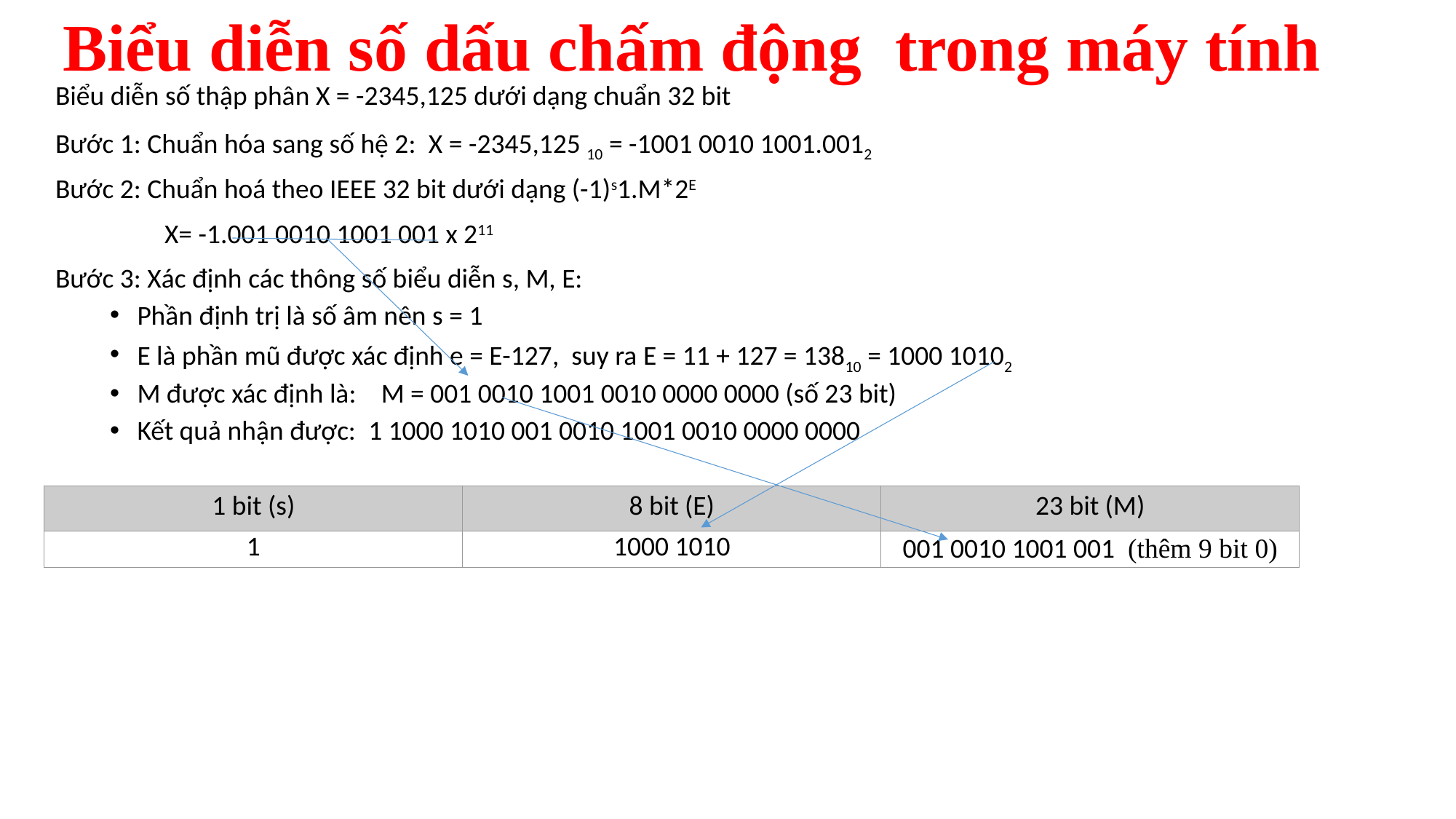

# Biểu diễn số dấu chấm động  trong máy tính
Biểu diễn số thập phân X = -2345,125 dưới dạng chuẩn 32 bit
Bước 1: Chuẩn hóa sang số hệ 2:  X = -2345,125 10 = -1001 0010 1001.0012
Bước 2: Chuẩn hoá theo IEEE 32 bit dưới dạng (-1)s1.M*2E
	X= -1.001 0010 1001 001 x 211
Bước 3: Xác định các thông số biểu diễn s, M, E:
Phần định trị là số âm nên s = 1
E là phần mũ được xác định e = E-127,  suy ra E = 11 + 127 = 13810 = 1000 10102
M được xác định là:    M = 001 0010 1001 0010 0000 0000 (số 23 bit)
Kết quả nhận được:  1 1000 1010 001 0010 1001 0010 0000 0000

| 1 bit (s) | 8 bit (E) | 23 bit (M) |
| --- | --- | --- |
| 1 | 1000 1010 | 001 0010 1001 001 (thêm 9 bit 0) |